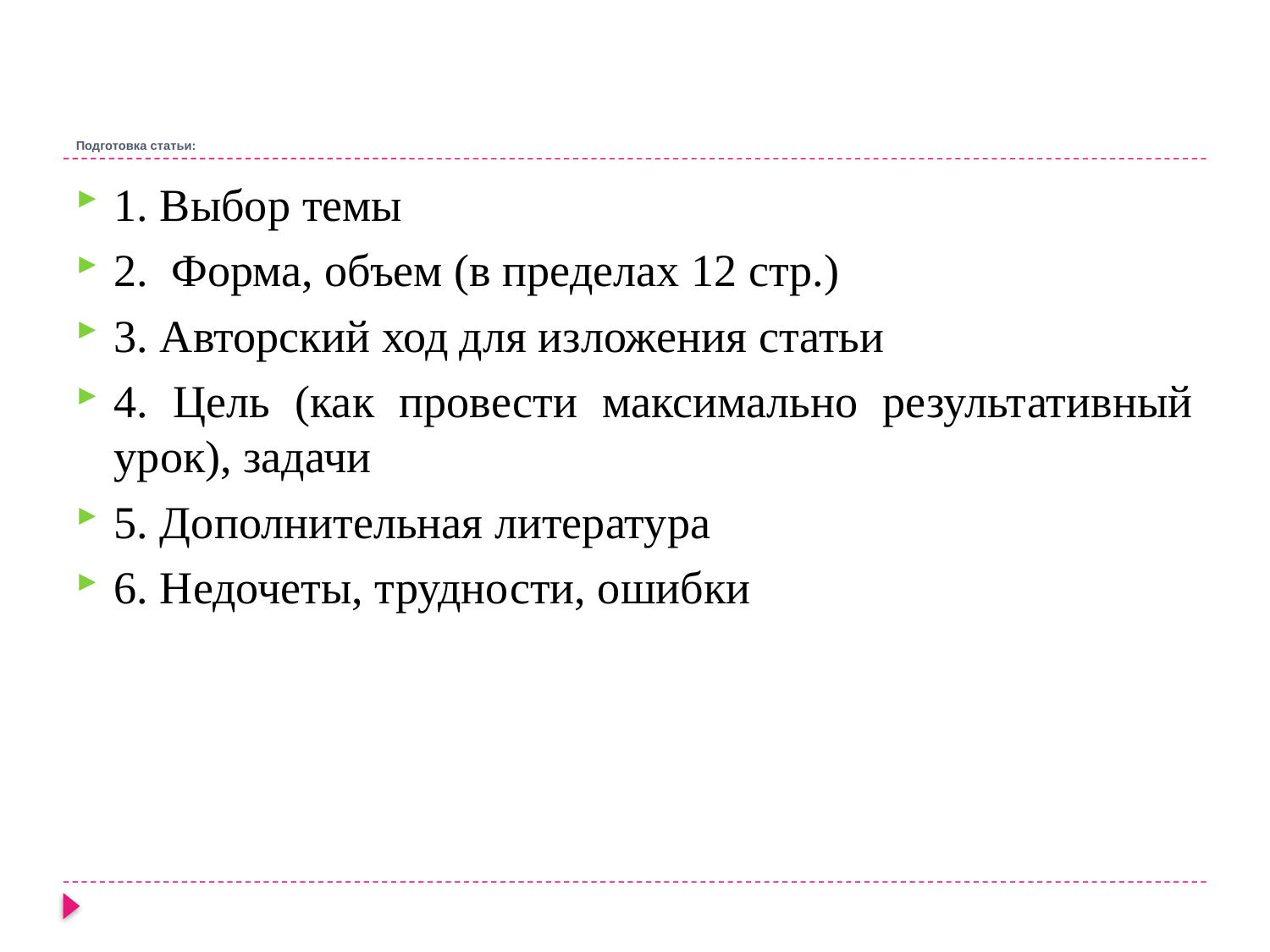

# Подготовка статьи:
1. Выбор темы
2.  Форма, объем (в пределах 12 стр.)
3. Авторский ход для изложения статьи
4. Цель (как провести максимально результативный урок), задачи
5. Дополнительная литература
6. Недочеты, трудности, ошибки